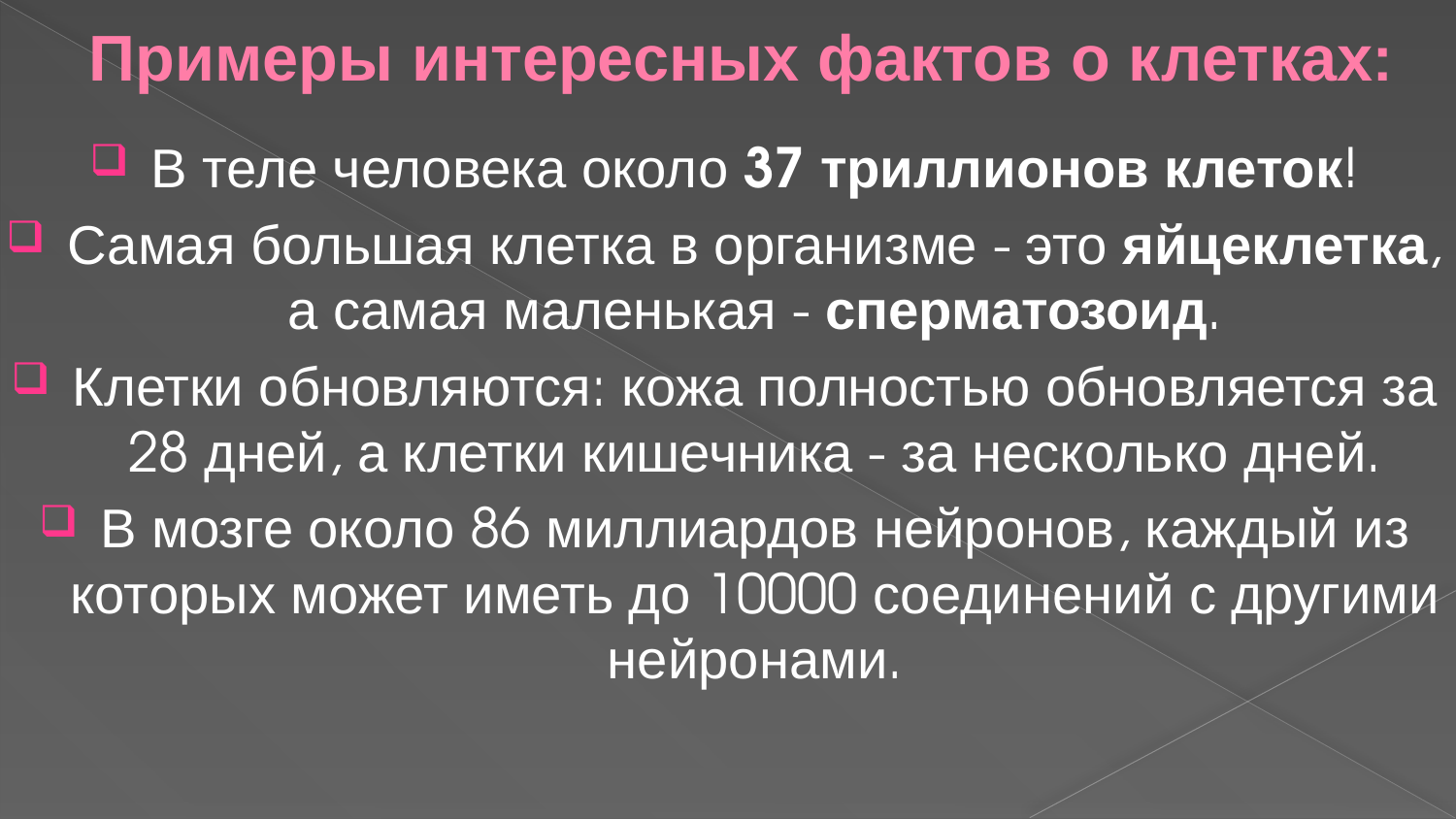

# Примеры интересных фактов о клетках:
В теле человека около 37 триллионов клеток!
Самая большая клетка в организме - это яйцеклетка, а самая маленькая - сперматозоид.
Клетки обновляются: кожа полностью обновляется за 28 дней, а клетки кишечника - за несколько дней.
В мозге около 86 миллиардов нейронов, каждый из которых может иметь до 10000 соединений с другими нейронами.